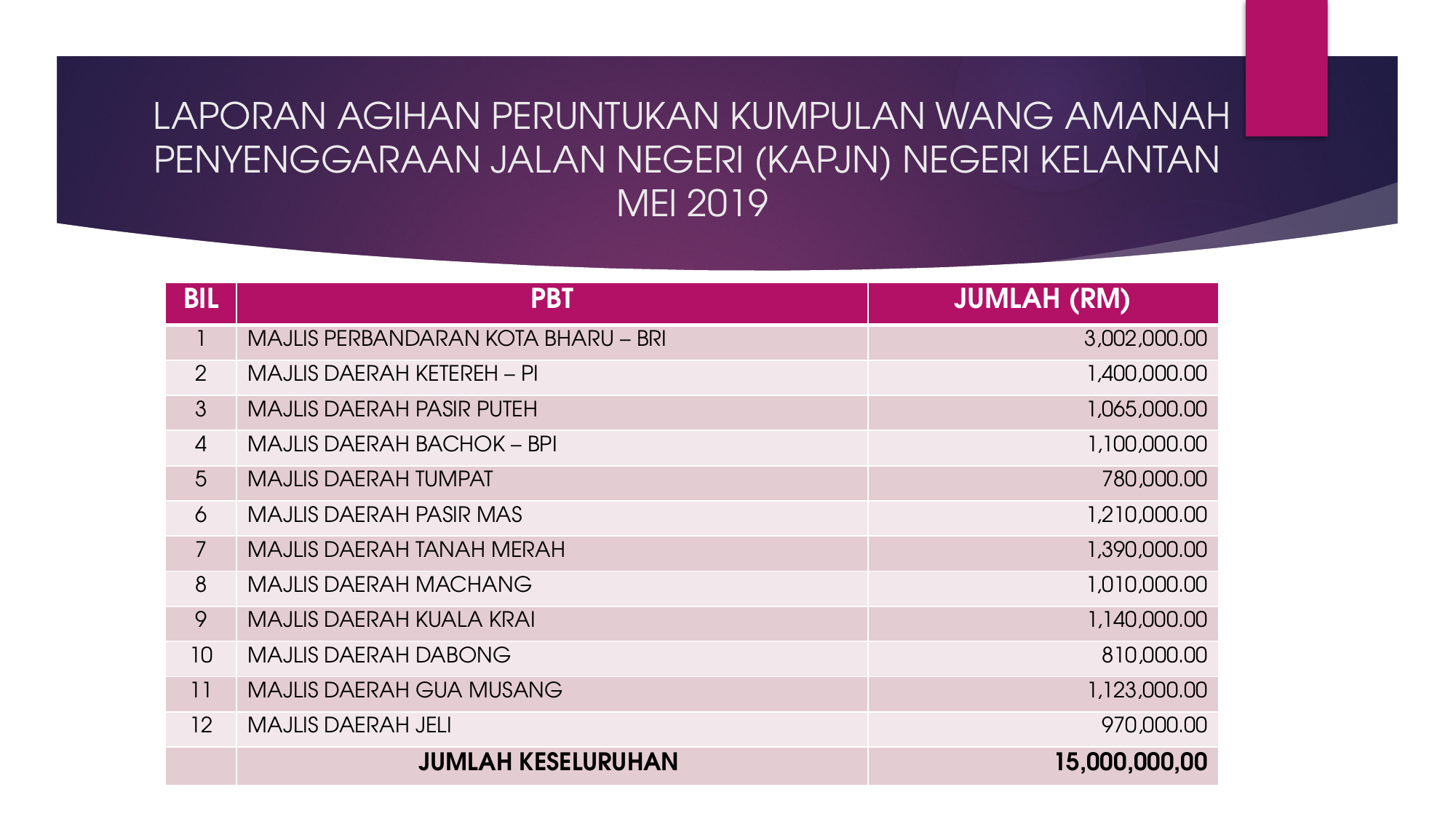

# LAPORAN AGIHAN PERUNTUKAN KUMPULAN WANG AMANAH PENYENGGARAAN JALAN NEGERI (KAPJN) NEGERI KELANTAN  MEI 2019
| BIL | PBT | JUMLAH (RM) |
| --- | --- | --- |
| 1 | MAJLIS PERBANDARAN KOTA BHARU – BRI | 3,002,000.00 |
| 2 | MAJLIS DAERAH KETEREH – PI | 1,400,000.00 |
| 3 | MAJLIS DAERAH PASIR PUTEH | 1,065,000.00 |
| 4 | MAJLIS DAERAH BACHOK – BPI | 1,100,000.00 |
| 5 | MAJLIS DAERAH TUMPAT | 780,000.00 |
| 6 | MAJLIS DAERAH PASIR MAS | 1,210,000.00 |
| 7 | MAJLIS DAERAH TANAH MERAH | 1,390,000.00 |
| 8 | MAJLIS DAERAH MACHANG | 1,010,000.00 |
| 9 | MAJLIS DAERAH KUALA KRAI | 1,140,000.00 |
| 10 | MAJLIS DAERAH DABONG | 810,000.00 |
| 11 | MAJLIS DAERAH GUA MUSANG | 1,123,000.00 |
| 12 | MAJLIS DAERAH JELI | 970,000.00 |
|  | JUMLAH KESELURUHAN | 15,000,000,00 |